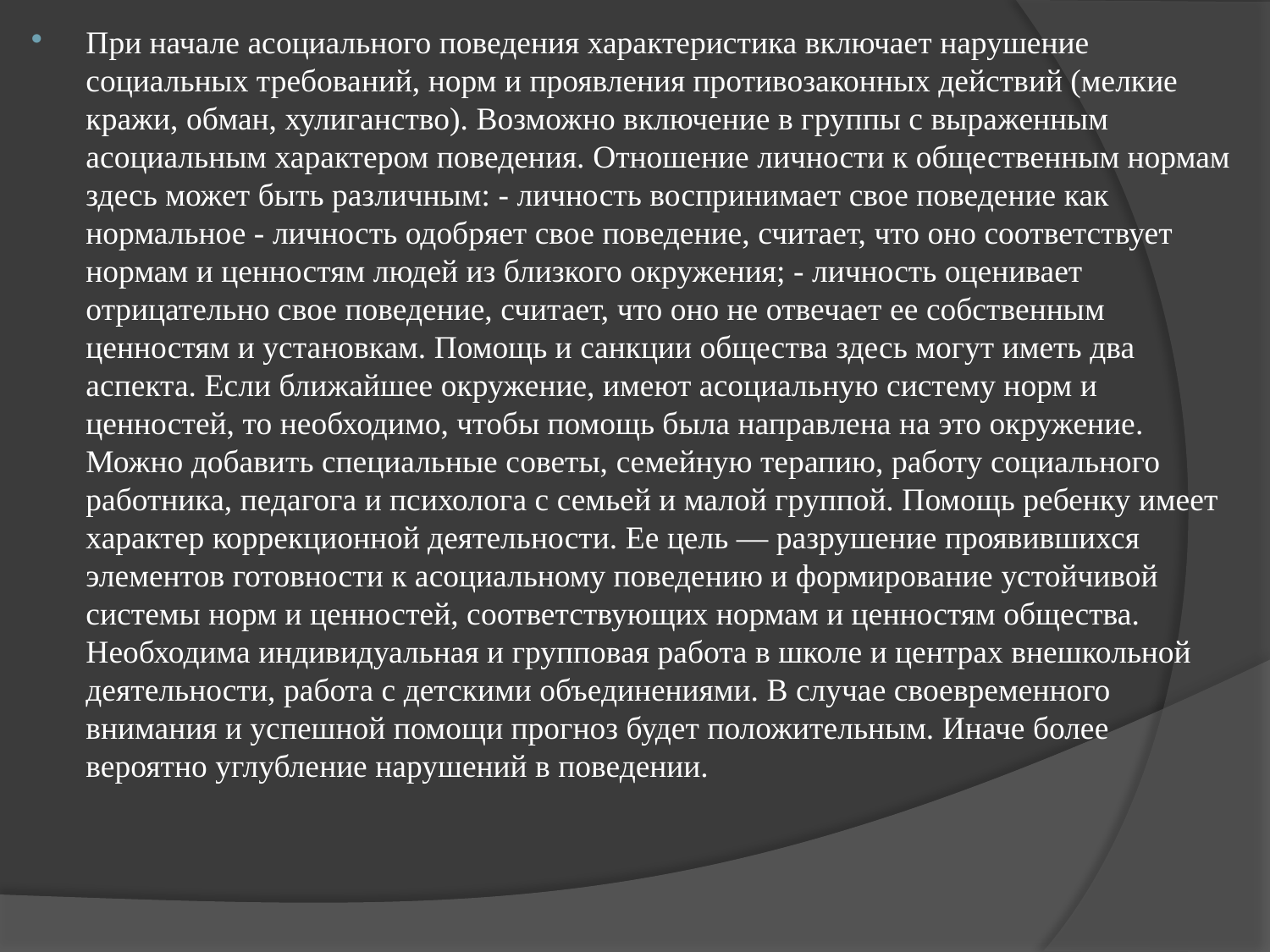

При начале асоциального поведения характеристика включает нарушение социальных требований, норм и проявления противозаконных действий (мелкие кражи, обман, хулиганство). Возможно включение в группы с выраженным асоциальным характером поведения. Отношение личности к общественным нормам здесь может быть различным: - личность воспринимает свое поведение как нормальное - личность одобряет свое поведение, считает, что оно соответствует нормам и ценностям людей из близкого окружения; - личность оценивает отрицательно свое поведение, считает, что оно не отвечает ее собственным ценностям и установкам. Помощь и санкции общества здесь могут иметь два аспекта. Если ближайшее окружение, имеют асоциальную систему норм и ценностей, то необходимо, чтобы помощь была направлена на это окружение. Можно добавить специальные советы, семейную терапию, работу социального работника, педагога и психолога с семьей и малой группой. Помощь ребенку имеет характер коррекционной деятельности. Ее цель — разрушение проявившихся элементов готовности к асоциальному поведению и формирование устойчивой системы норм и ценностей, соответствующих нормам и ценностям общества. Необходима индивидуальная и групповая работа в школе и центрах внешкольной деятельности, работа с детскими объединениями. В случае своевременного внимания и успешной помощи прогноз будет положительным. Иначе более вероятно углубление нарушений в поведении.
#